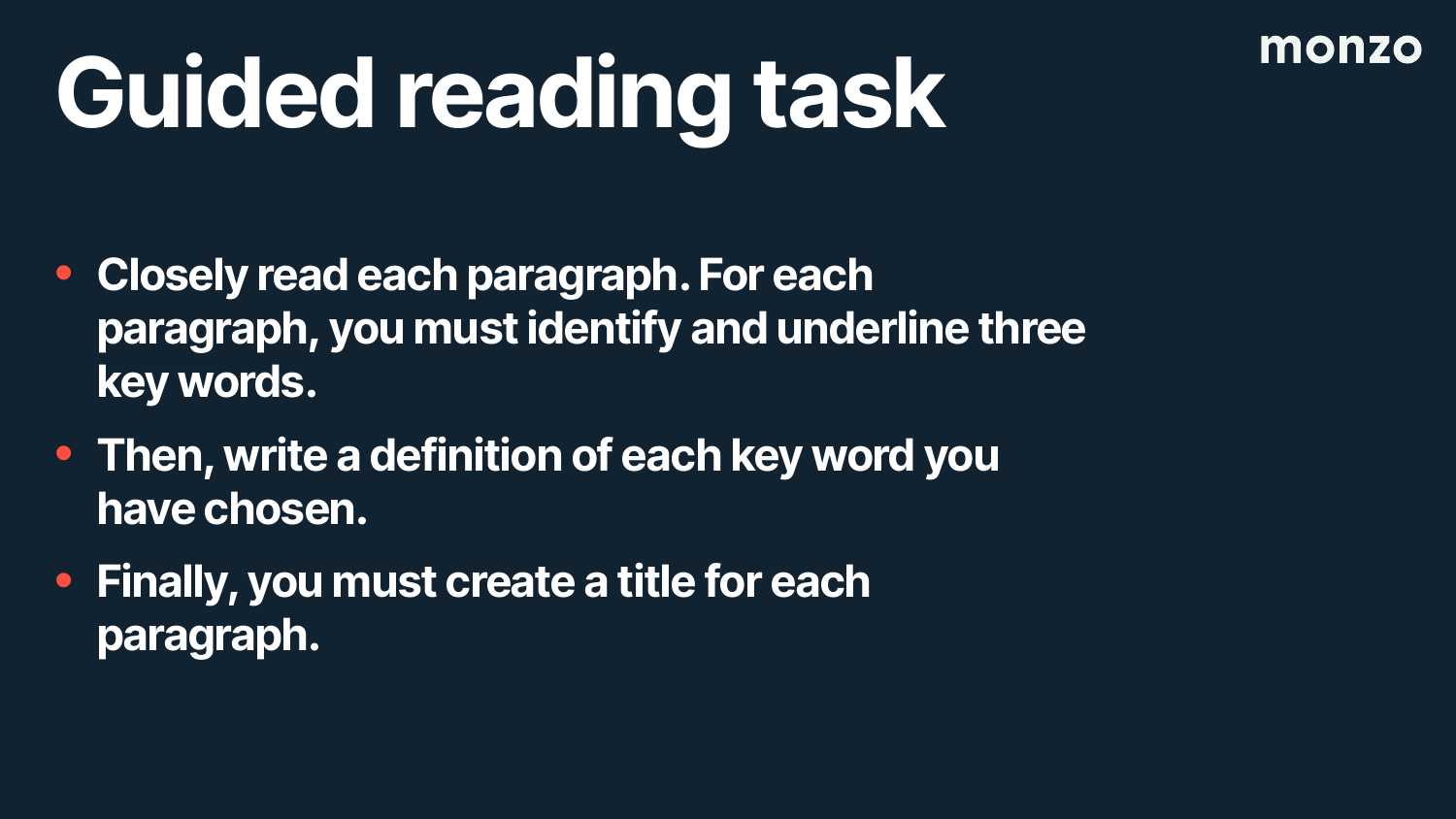

Guided reading task
Closely read each paragraph. For each paragraph, you must identify and underline three key words.
Then, write a definition of each key word you have chosen.
Finally, you must create a title for each paragraph.